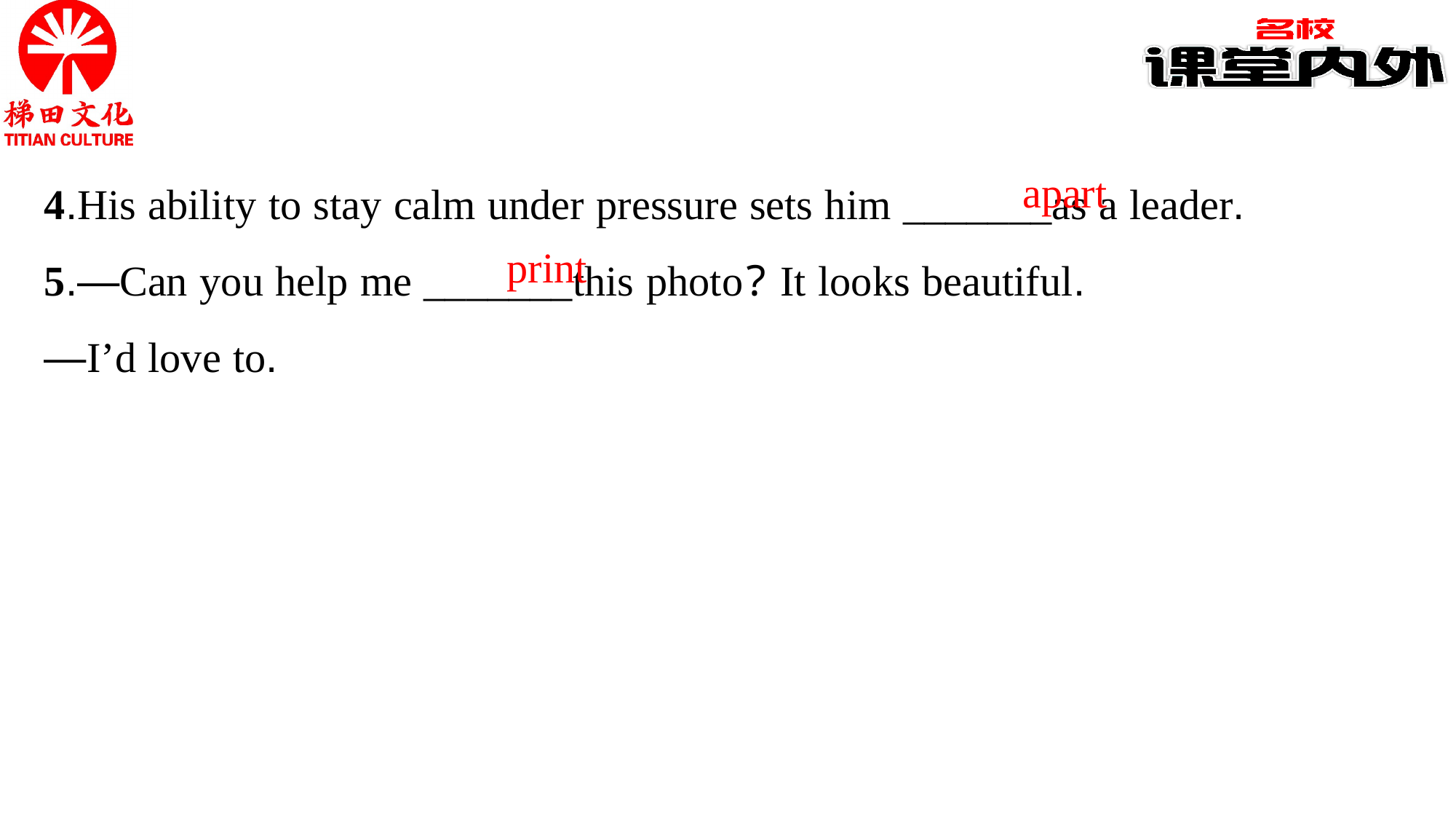

4.His ability to stay calm under pressure sets him _______as a leader.
5.—Can you help me _______this photo? It looks beautiful.
—I’d love to.
apart
print